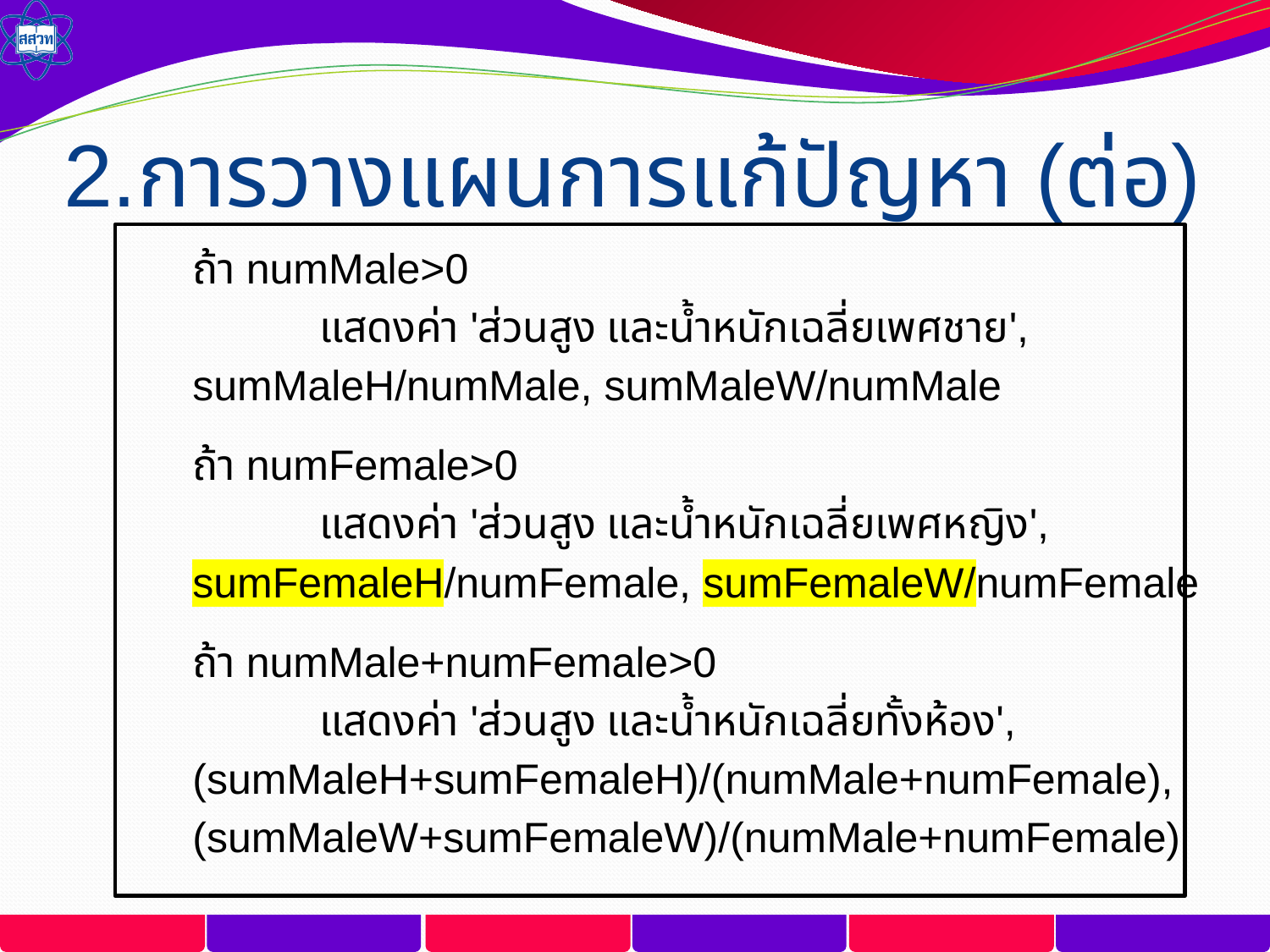

# 2.การวางแผนการแก้ปัญหา (ต่อ)

ถ้า numMale>0
	แสดงค่า 'ส่วนสูง และน้ำหนักเฉลี่ยเพศชาย', sumMaleH/numMale, sumMaleW/numMale

ถ้า numFemale>0
	แสดงค่า 'ส่วนสูง และน้ำหนักเฉลี่ยเพศหญิง', sumFemaleH/numFemale, sumFemaleW/numFemale

ถ้า numMale+numFemale>0
	แสดงค่า 'ส่วนสูง และน้ำหนักเฉลี่ยทั้งห้อง', (sumMaleH+sumFemaleH)/(numMale+numFemale),
(sumMaleW+sumFemaleW)/(numMale+numFemale)